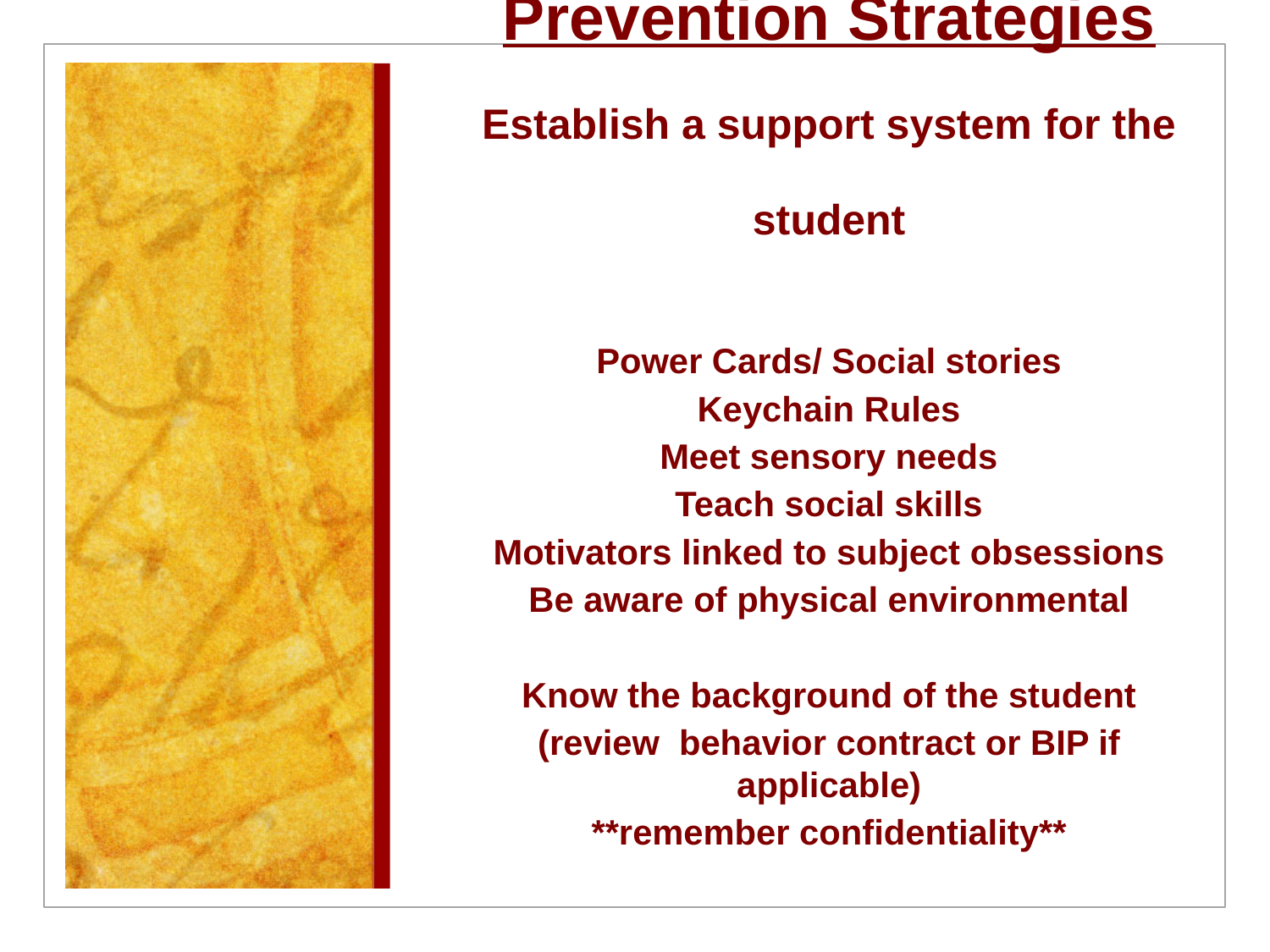

# Prevention Strategies Establish a support system for the student
Power Cards/ Social stories
Keychain Rules
Meet sensory needs
Teach social skills
Motivators linked to subject obsessions
Be aware of physical environmental

Know the background of the student
(review  behavior contract or BIP if applicable)
**remember confidentiality**